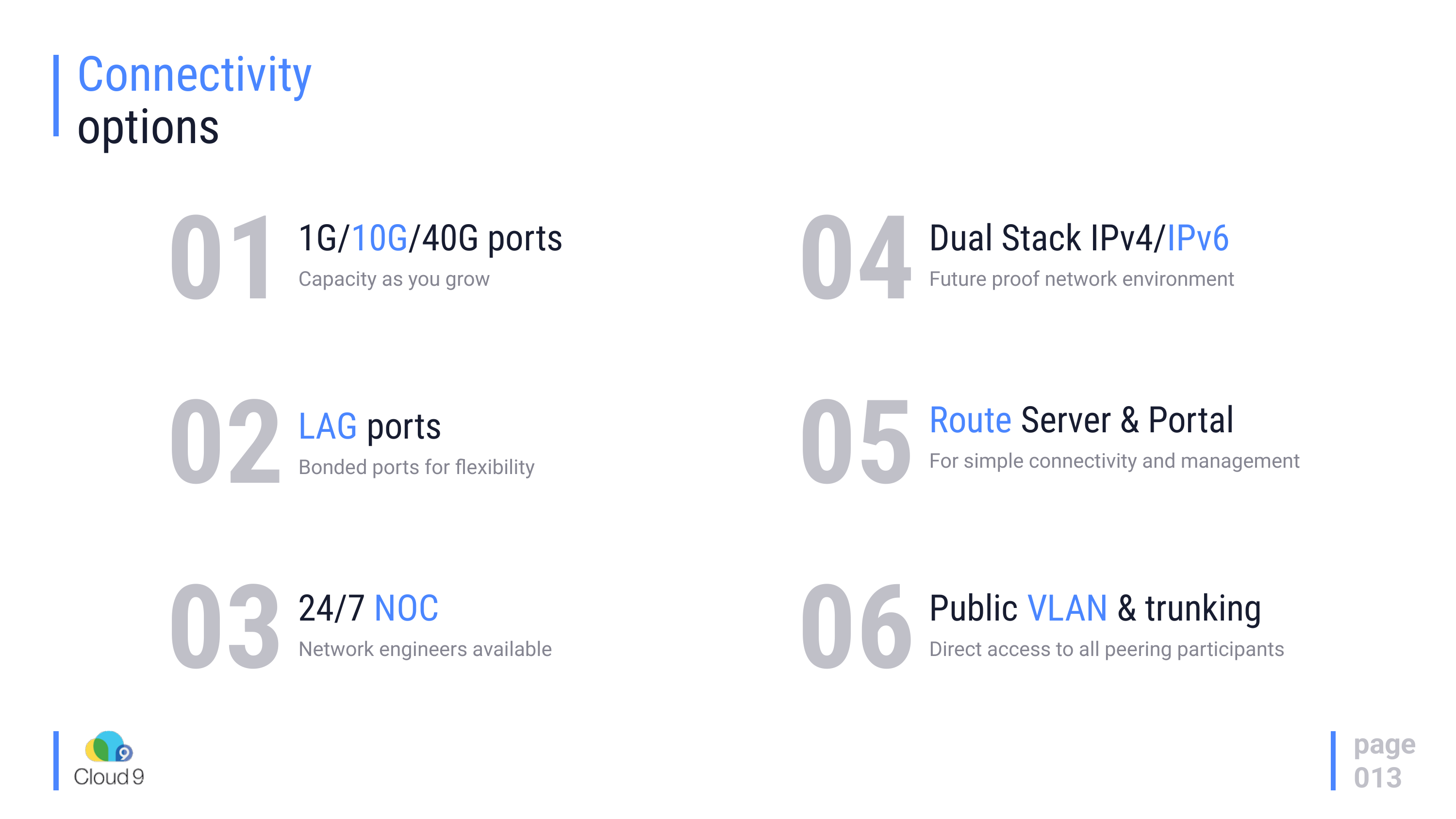

# Connectivity options
01
1G/10G/40G ports
Capacity as you grow
04
Dual Stack IPv4/IPv6
Future proof network environment
02
LAG ports
Bonded ports for flexibility
05
Route Server & Portal
For simple connectivity and management

03
24/7 NOC
Network engineers available
06
Public VLAN & trunking
Direct access to all peering participants
page
013